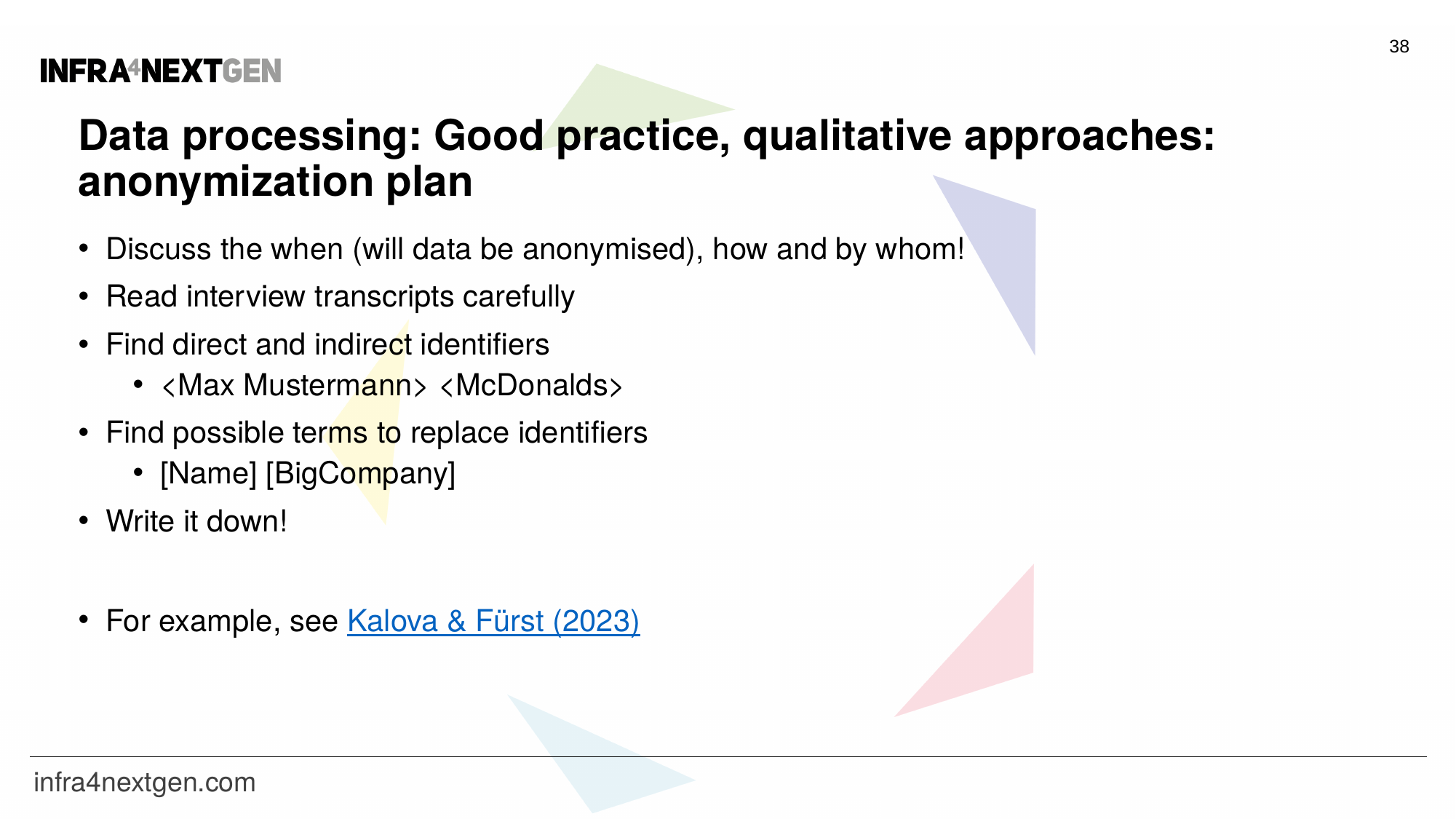

38
# Data processing: Good practice, qualitative approaches: anonymization plan
Discuss the when (will data be anonymised), how and by whom!
Read interview transcripts carefully
Find direct and indirect identifiers
<Max Mustermann> <McDonalds>
Find possible terms to replace identifiers
[Name] [BigCompany]
Write it down!

For example, see Kalova & Fürst (2023)

infra4nextgen.com